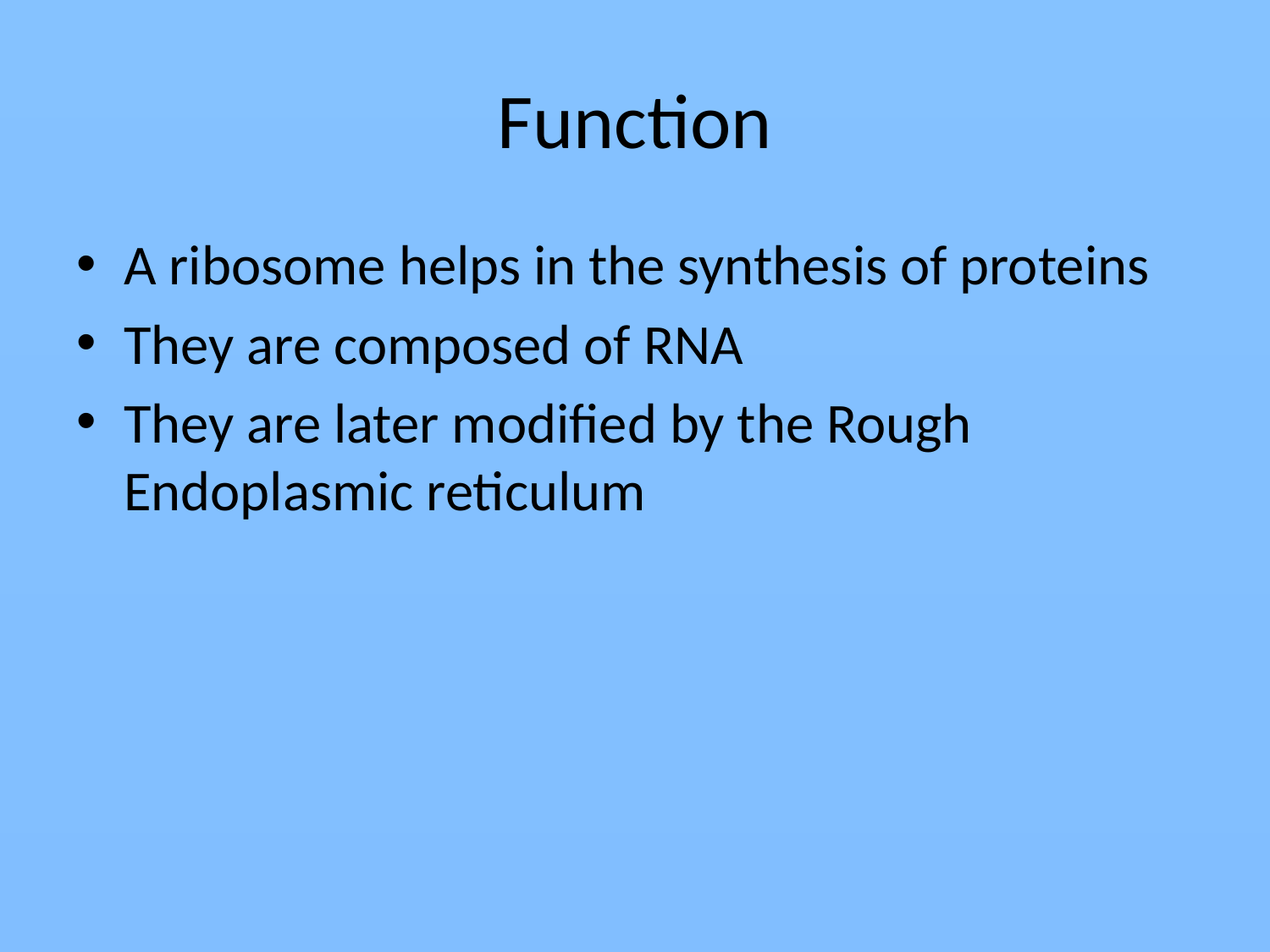

# Function
A ribosome helps in the synthesis of proteins
They are composed of RNA
They are later modified by the Rough Endoplasmic reticulum